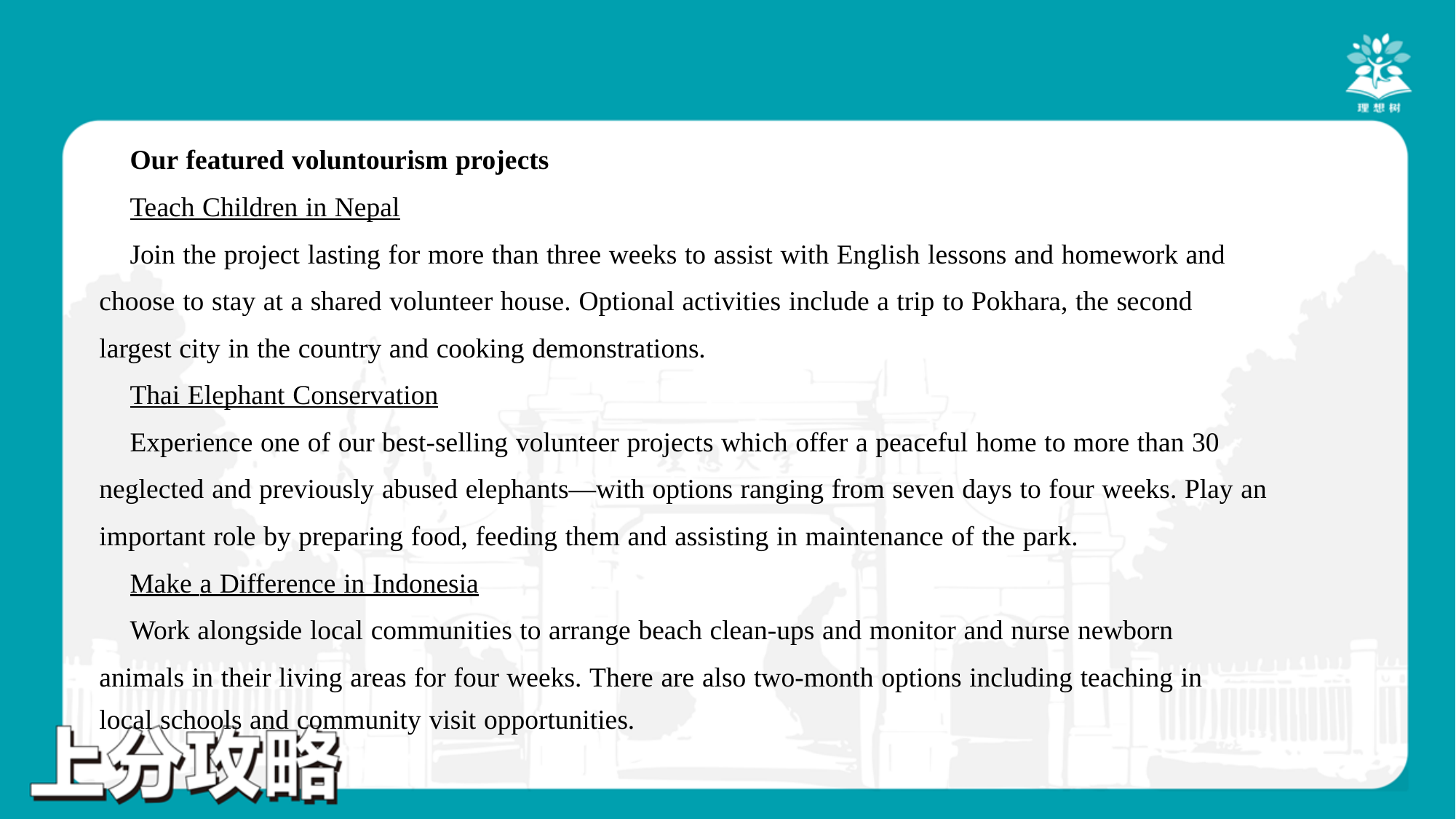

Our featured voluntourism projects
    Teach Children in Nepal
    Join the project lasting for more than three weeks to assist with English lessons and homework and
choose to stay at a shared volunteer house. Optional activities include a trip to Pokhara, the second
largest city in the country and cooking demonstrations.
    Thai Elephant Conservation
    Experience one of our best-selling volunteer projects which offer a peaceful home to more than 30
neglected and previously abused elephants—with options ranging from seven days to four weeks. Play an
important role by preparing food, feeding them and assisting in maintenance of the park.
    Make a Difference in Indonesia
    Work alongside local communities to arrange beach clean-ups and monitor and nurse newborn
animals in their living areas for four weeks. There are also two-month options including teaching in
local schools and community visit opportunities.